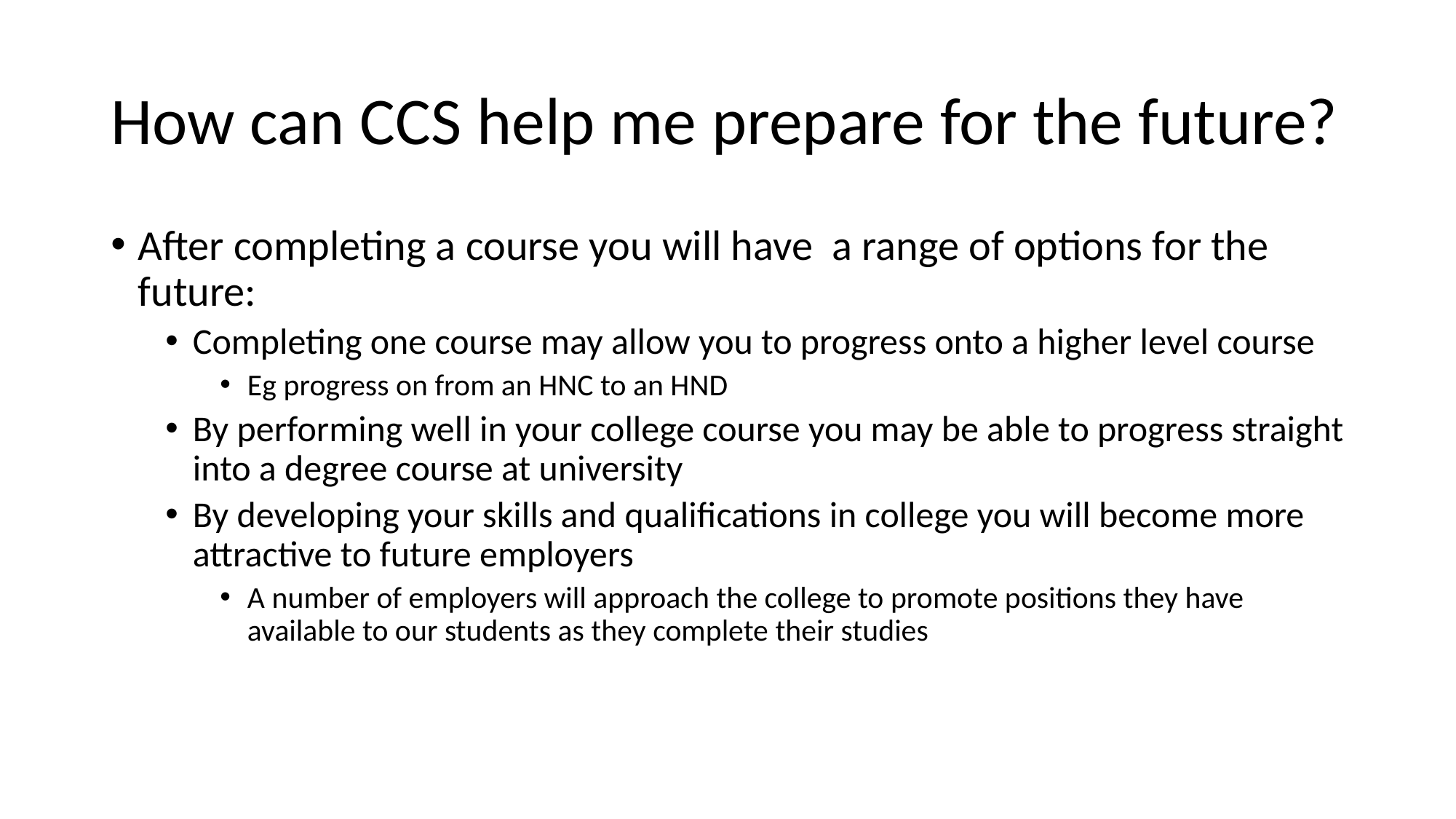

# How can CCS help me prepare for the future?
After completing a course you will have  a range of options for the future:
Completing one course may allow you to progress onto a higher level course
Eg progress on from an HNC to an HND
By performing well in your college course you may be able to progress straight into a degree course at university
By developing your skills and qualifications in college you will become more attractive to future employers
A number of employers will approach the college to promote positions they have available to our students as they complete their studies